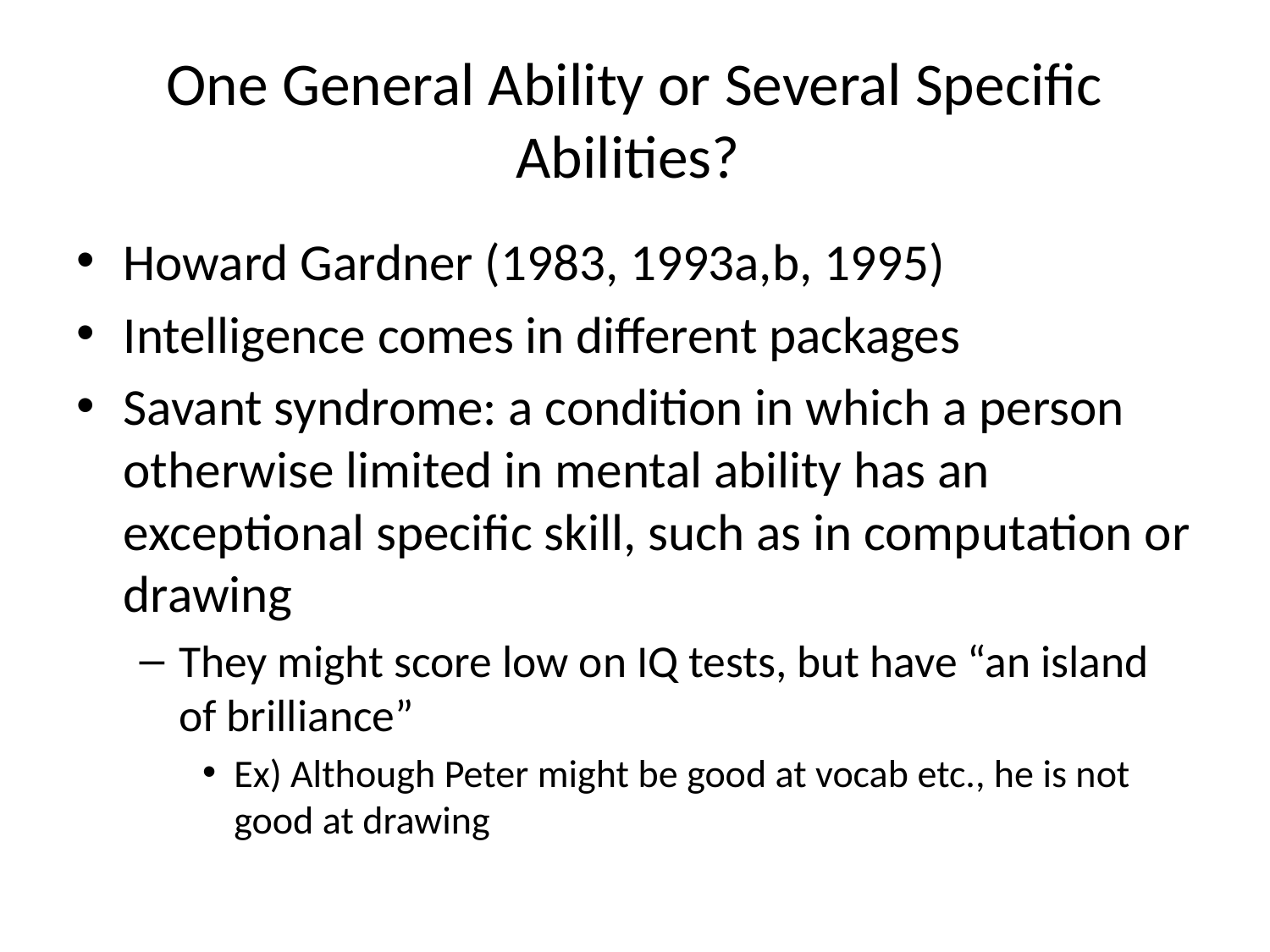

# One General Ability or Several Specific Abilities?
Howard Gardner (1983, 1993a,b, 1995)
Intelligence comes in different packages
Savant syndrome: a condition in which a person otherwise limited in mental ability has an exceptional specific skill, such as in computation or drawing
They might score low on IQ tests, but have “an island of brilliance”
Ex) Although Peter might be good at vocab etc., he is not good at drawing